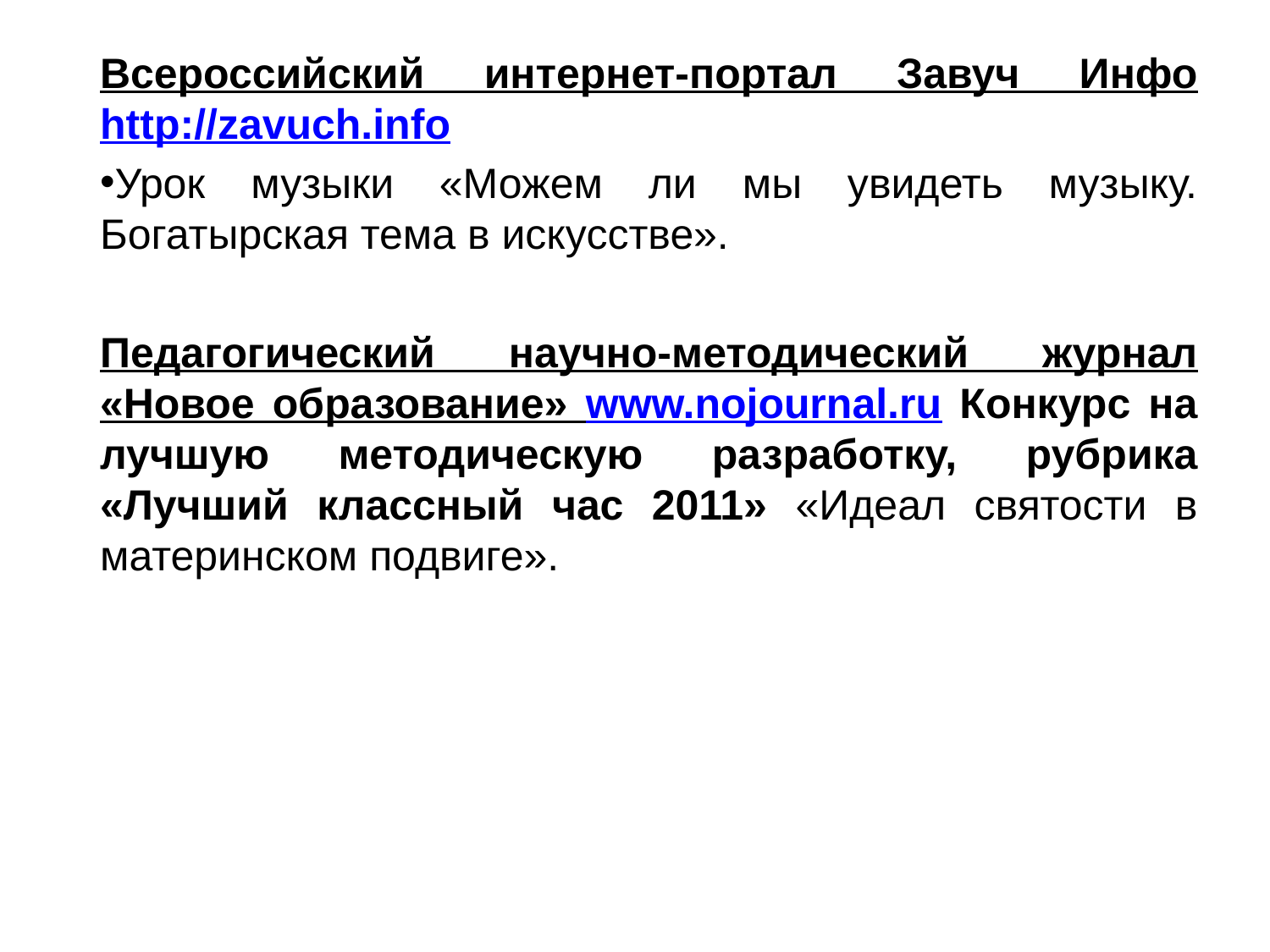

Всероссийский интернет-портал Завуч Инфо http://zavuch.info
Урок музыки «Можем ли мы увидеть музыку. Богатырская тема в искусстве».

Педагогический научно-методический журнал «Новое образование» www.nojournal.ru Конкурс на лучшую методическую разработку, рубрика «Лучший классный час 2011» «Идеал святости в материнском подвиге».